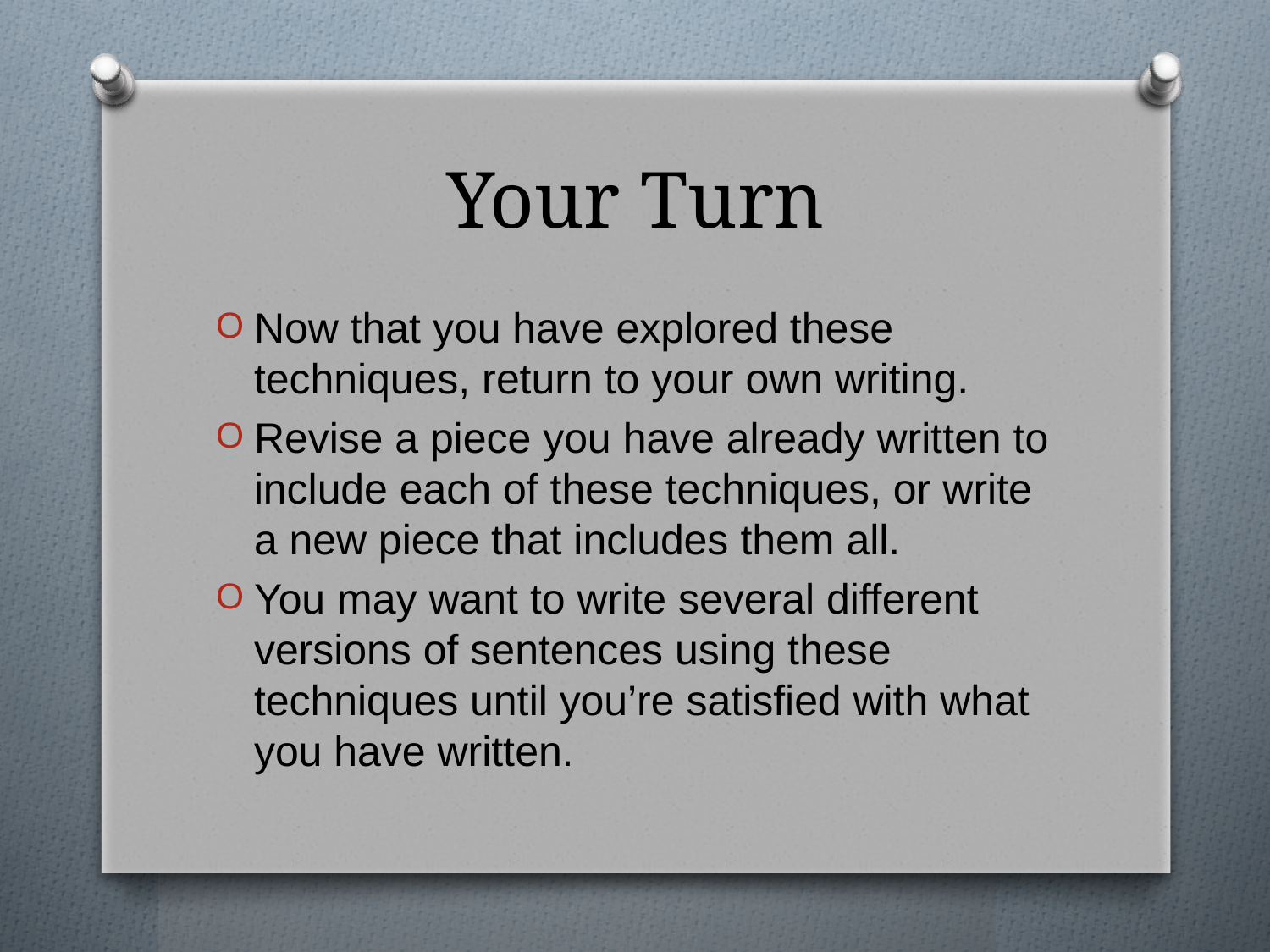

# Your Turn
Now that you have explored these techniques, return to your own writing.
Revise a piece you have already written to include each of these techniques, or write a new piece that includes them all.
You may want to write several different versions of sentences using these techniques until you’re satisfied with what you have written.